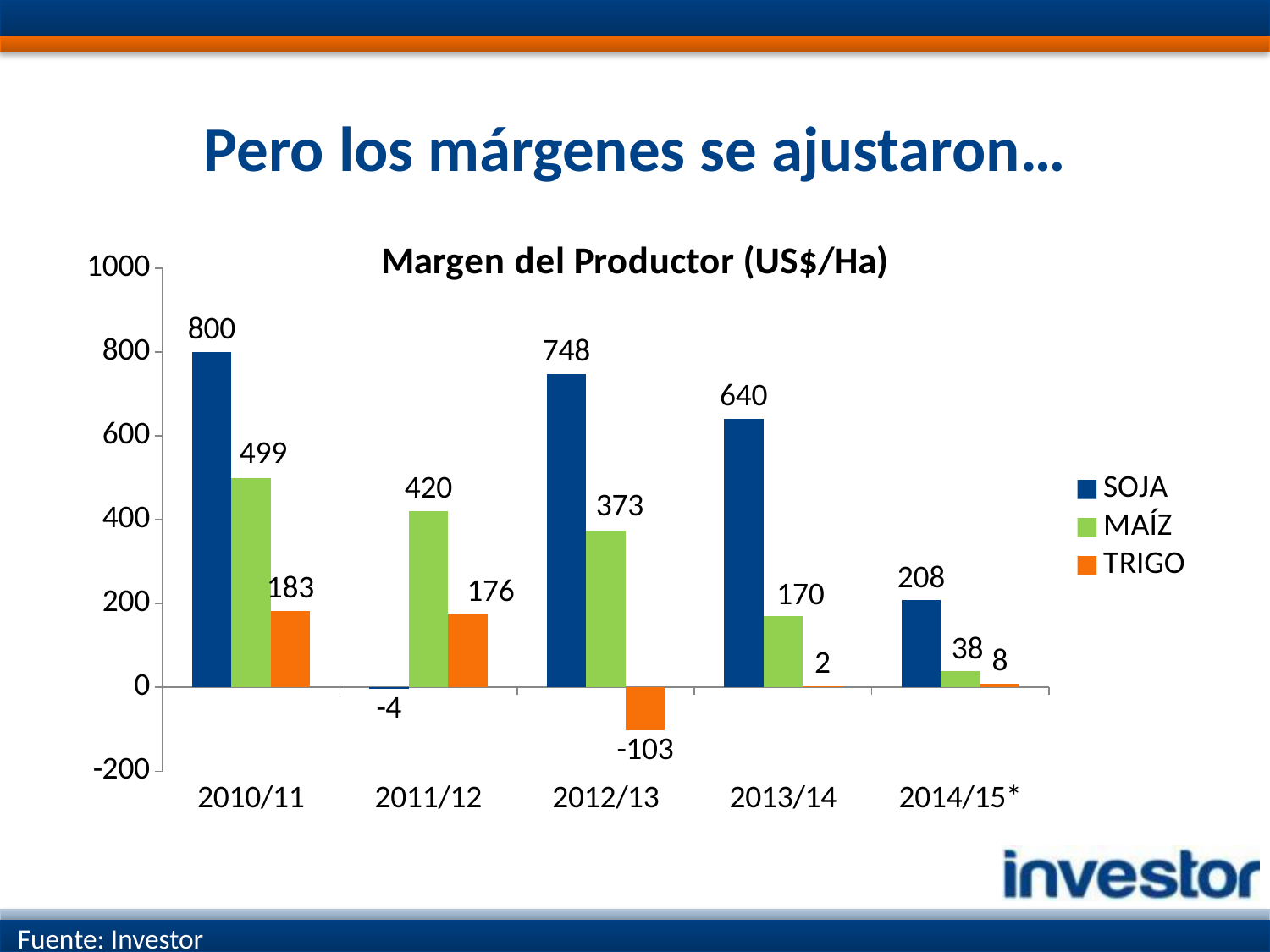

# Pero los márgenes se ajustaron…

### Chart: Margen del Productor (US$/Ha)

| Category | SOJA | MAÍZ | TRIGO |
|---|---|---|---|
| 2010/11 | 799.638 | 499.0133333333333 | 182.92000000000002 |
| 2011/12 | -4.3419999999999845 | 419.89 | 175.72500000000002 |
| 2012/13 | 747.876 | 373.39480000000003 | -102.80799999999999 |
| 2013/14 | 639.759 | 170.0 | 2.3648000000000025 |
| 2014/15* | 207.7 | 38.0 | 8.3 |
Fuente: Investor